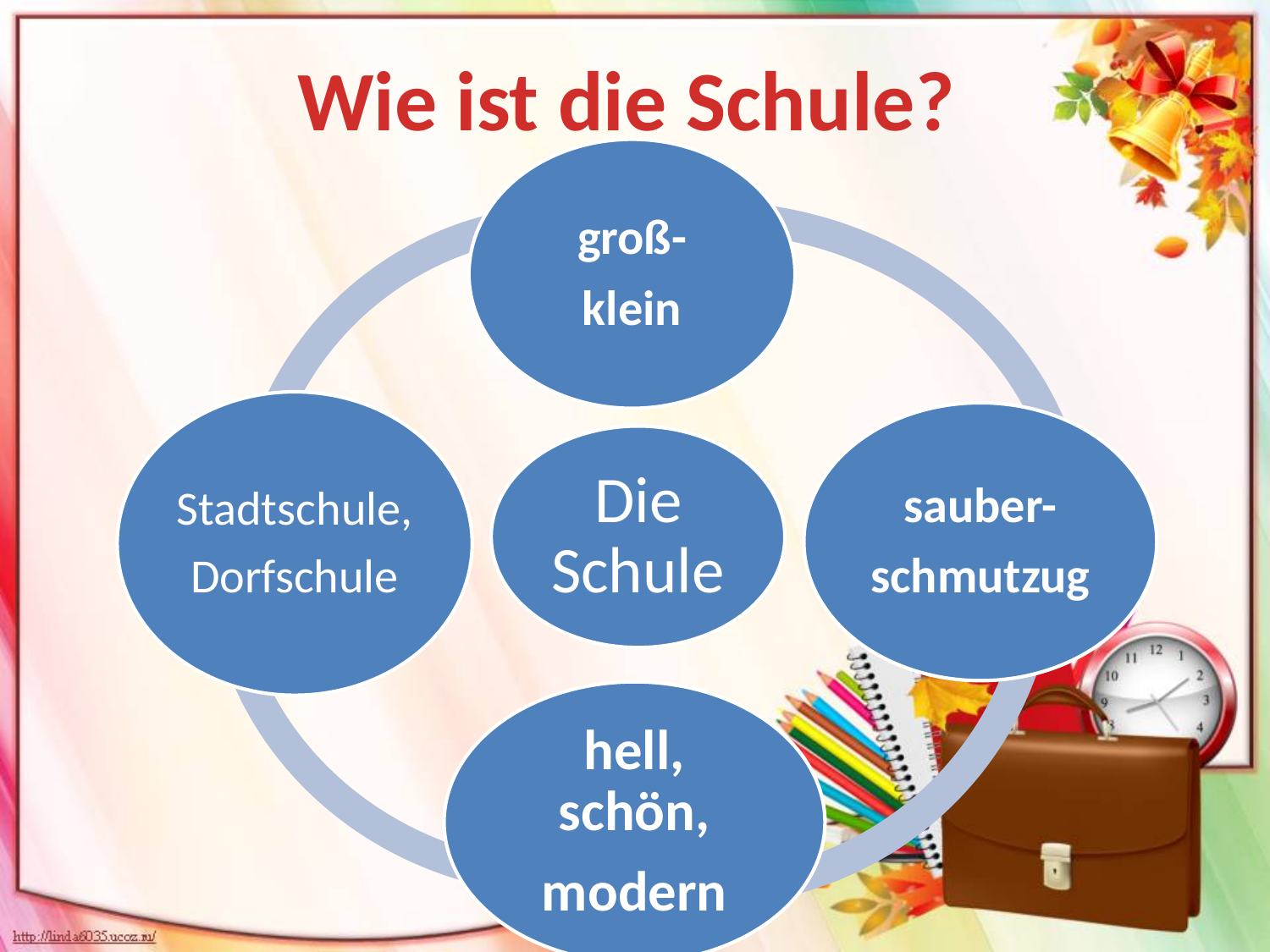

# Wie ist die Schule?
Die Schule
groß-
klein
sauber-
schmutzug
hell, schön,
modern
Stadtsсhule,
Dorfschule